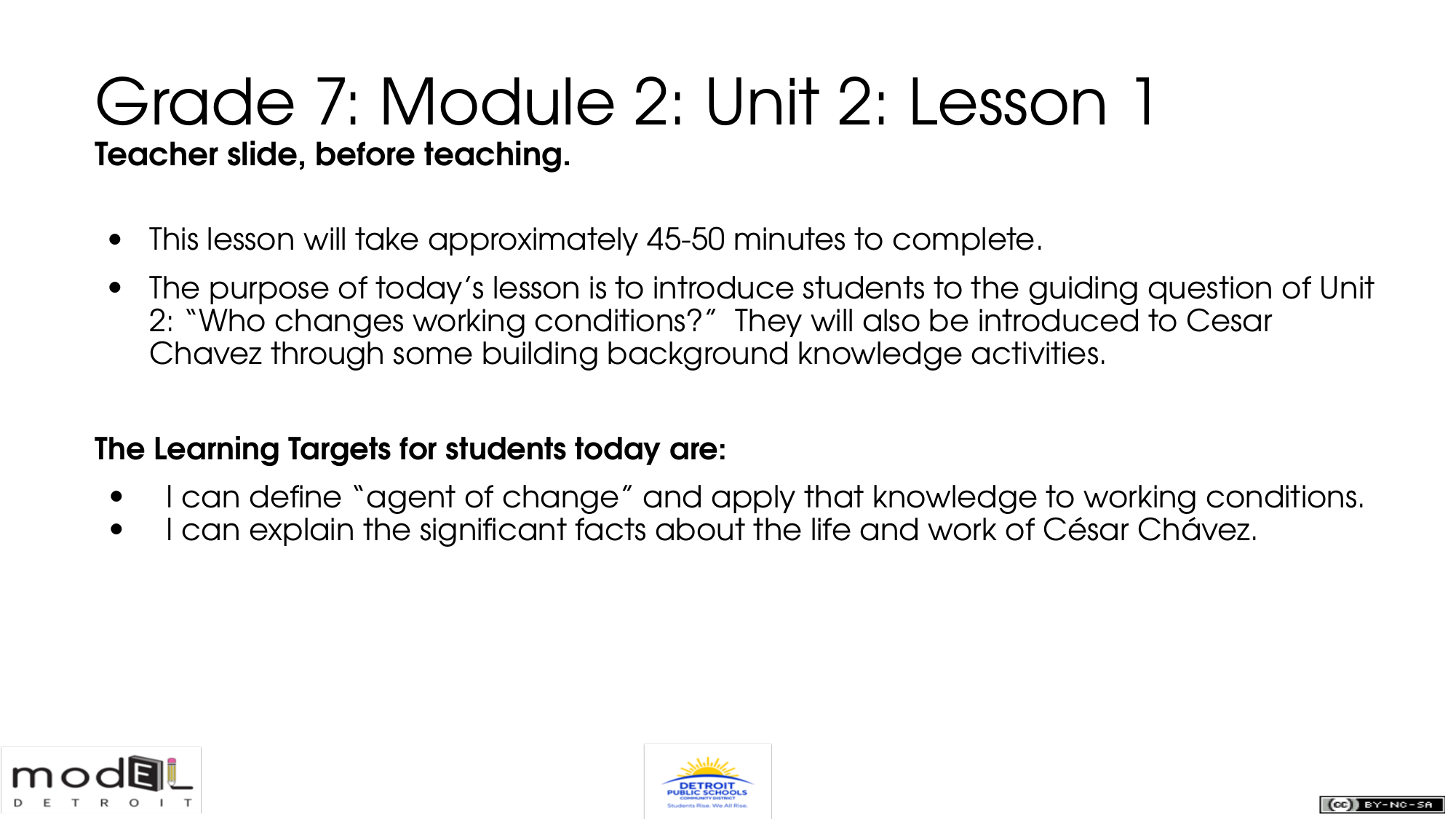

# Grade 7: Module 2: Unit 2: Lesson 1
Teacher slide, before teaching.
This lesson will take approximately 45-50 minutes to complete.
The purpose of today’s lesson is to introduce students to the guiding question of Unit 2: “Who changes working conditions?”  They will also be introduced to Cesar Chavez through some building background knowledge activities.

The Learning Targets for students today are:
  I can define “agent of change” and apply that knowledge to working conditions.
  I can explain the significant facts about the life and work of César Chávez.